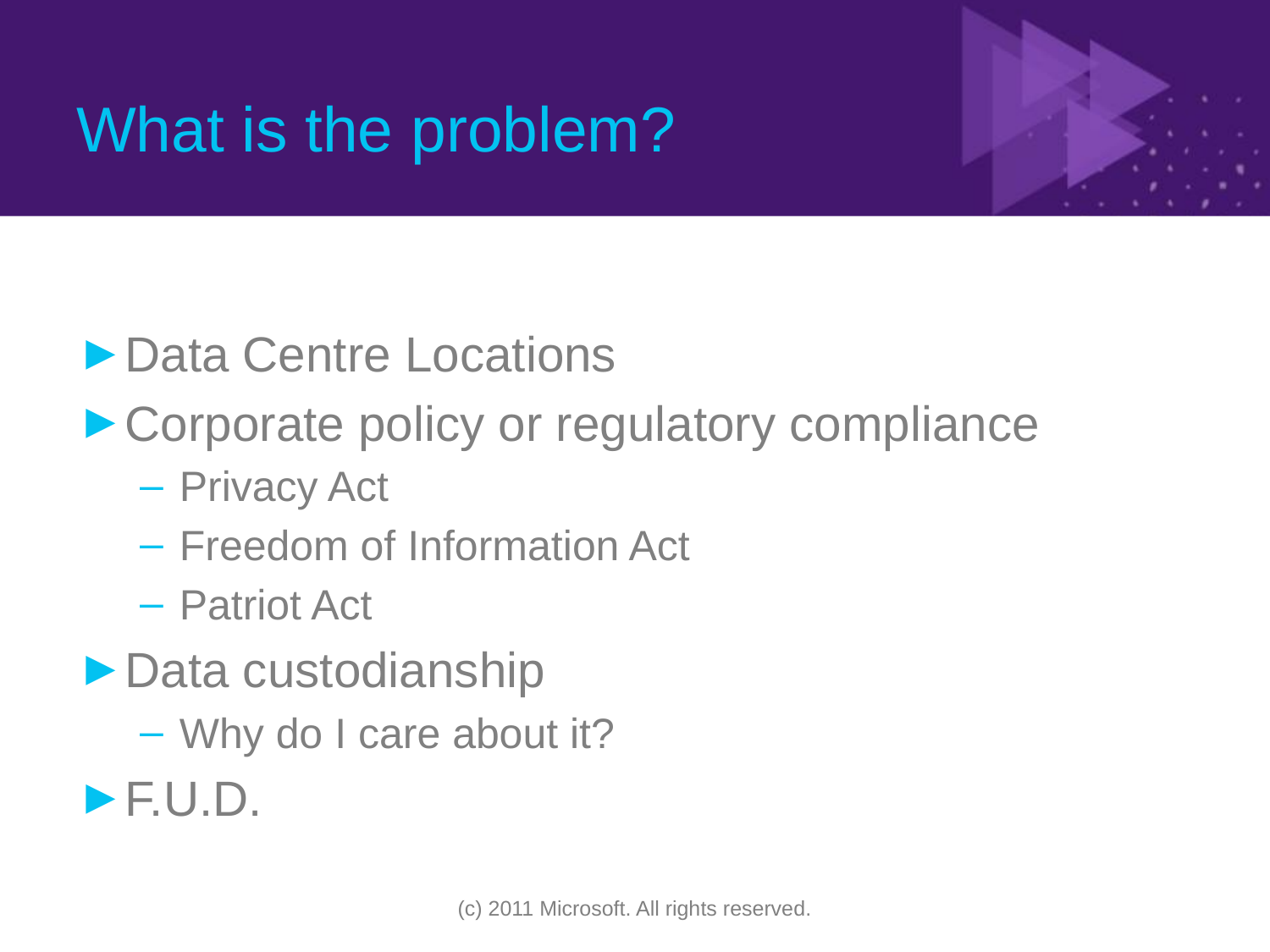

# What is the problem?
Data Centre Locations
Corporate policy or regulatory compliance
Privacy Act
Freedom of Information Act
Patriot Act
Data custodianship
Why do I care about it?
F.U.D.

(c) 2011 Microsoft. All rights reserved.